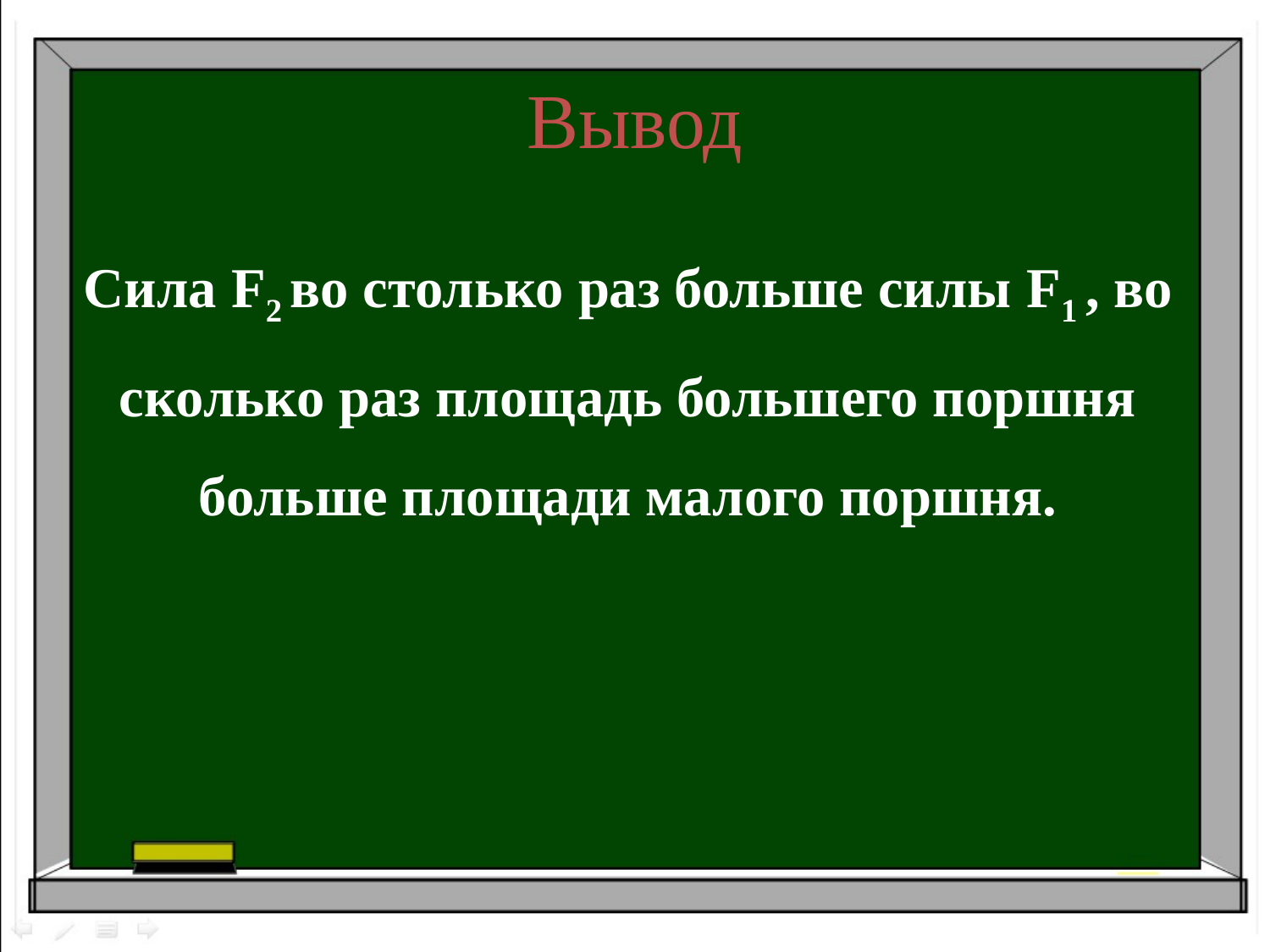

# Вывод
Сила F2 во столько раз больше силы F1 , во
сколько раз площадь большего поршня
больше площади малого поршня.